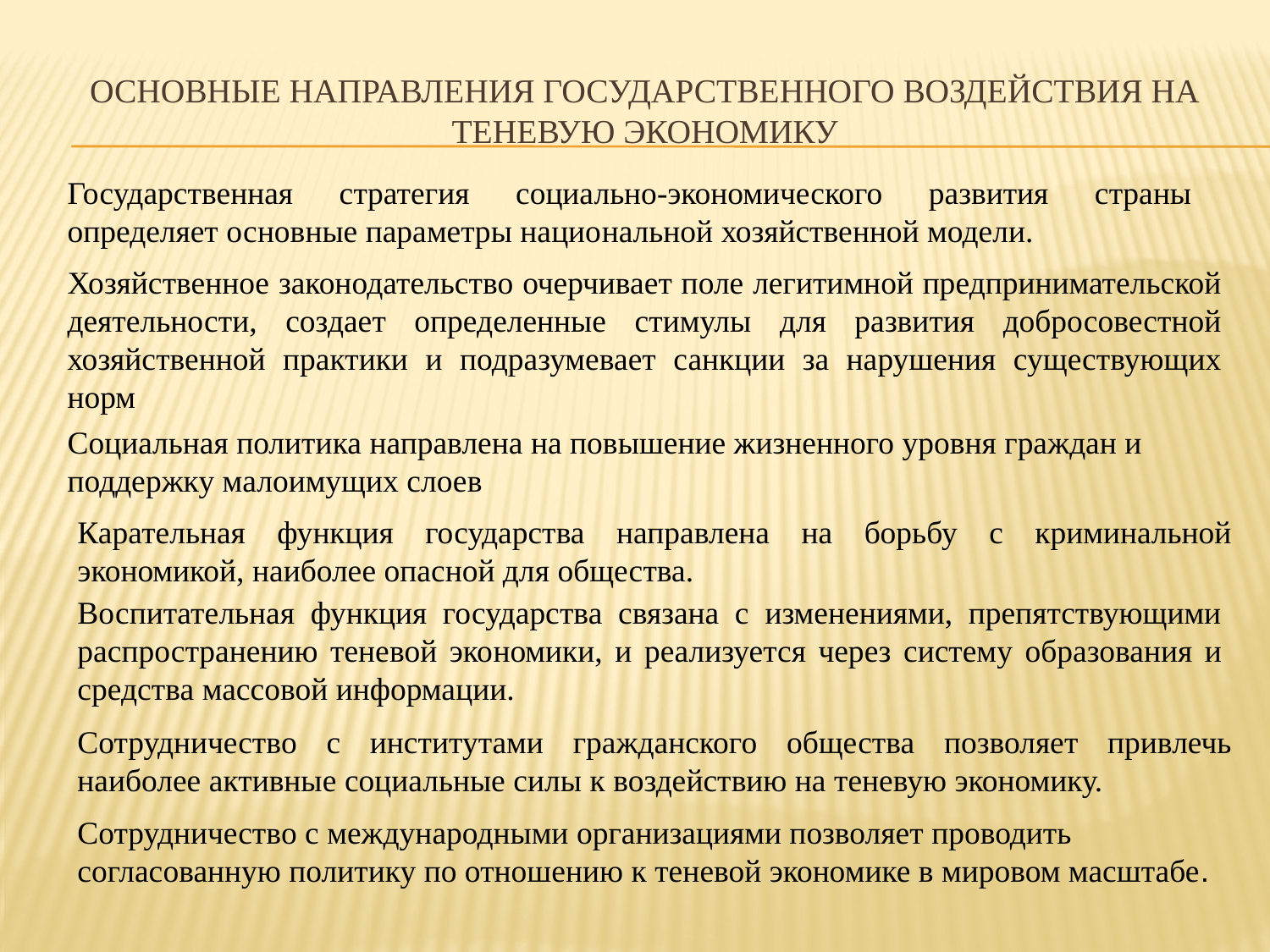

# основные направления государственного воздействия на теневую экономику
Государственная стратегия социально-экономического развития страны определяет основные параметры нацио­нальной хозяйственной модели.
Хозяйственное законодательство очерчивает поле легитимной предпринимательской деятельности, создает определенные стимулы для развития добросовестной хозяйственной практики и подразумевает санкции за нарушения существующих норм
Социальная политика направлена на повышение жизненного уровня граждан и поддержку малоимущих слоев
Карательная функция государства направлена на борьбу с криминальной экономикой, наиболее опасной для общества.
Воспитательная функция государства связана с изменениями, препятствующими распространению теневой эко­номики, и реализуется через систему образования и средства массовой информации.
Сотрудничество с институтами гражданского общества позволяет привлечь наиболее активные социальные силы к воздействию на теневую экономику.
Сотрудничество с международными организациями позволяет проводить согласованную политику по отношению к теневой экономике в мировом масштабе.